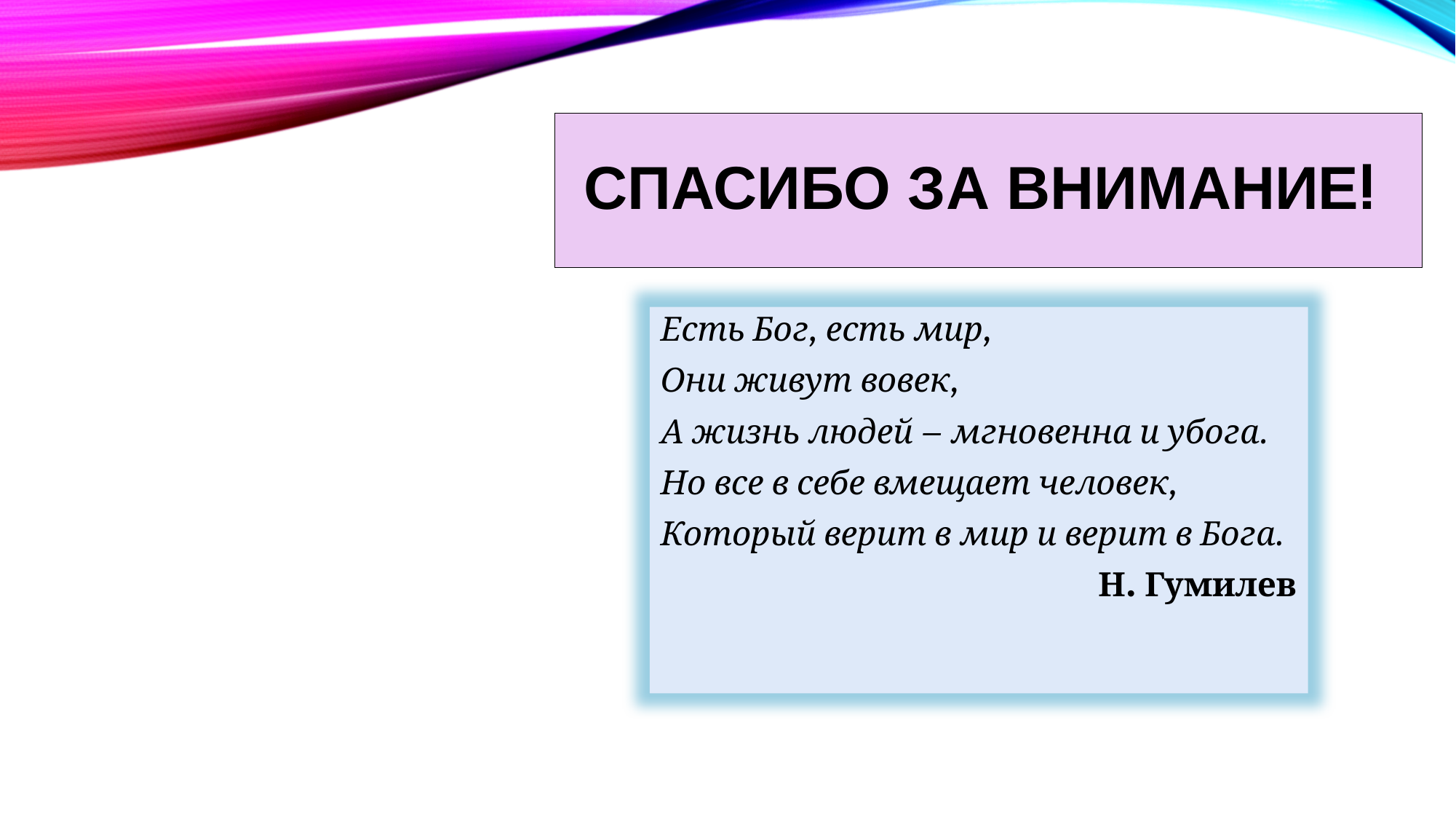

Спасибо за внимание!
Есть Бог, есть мир,
Они живут вовек,
А жизнь людей – мгновенна и убога.
Но все в себе вмещает человек,
Который верит в мир и верит в Бога.
Н. Гумилев